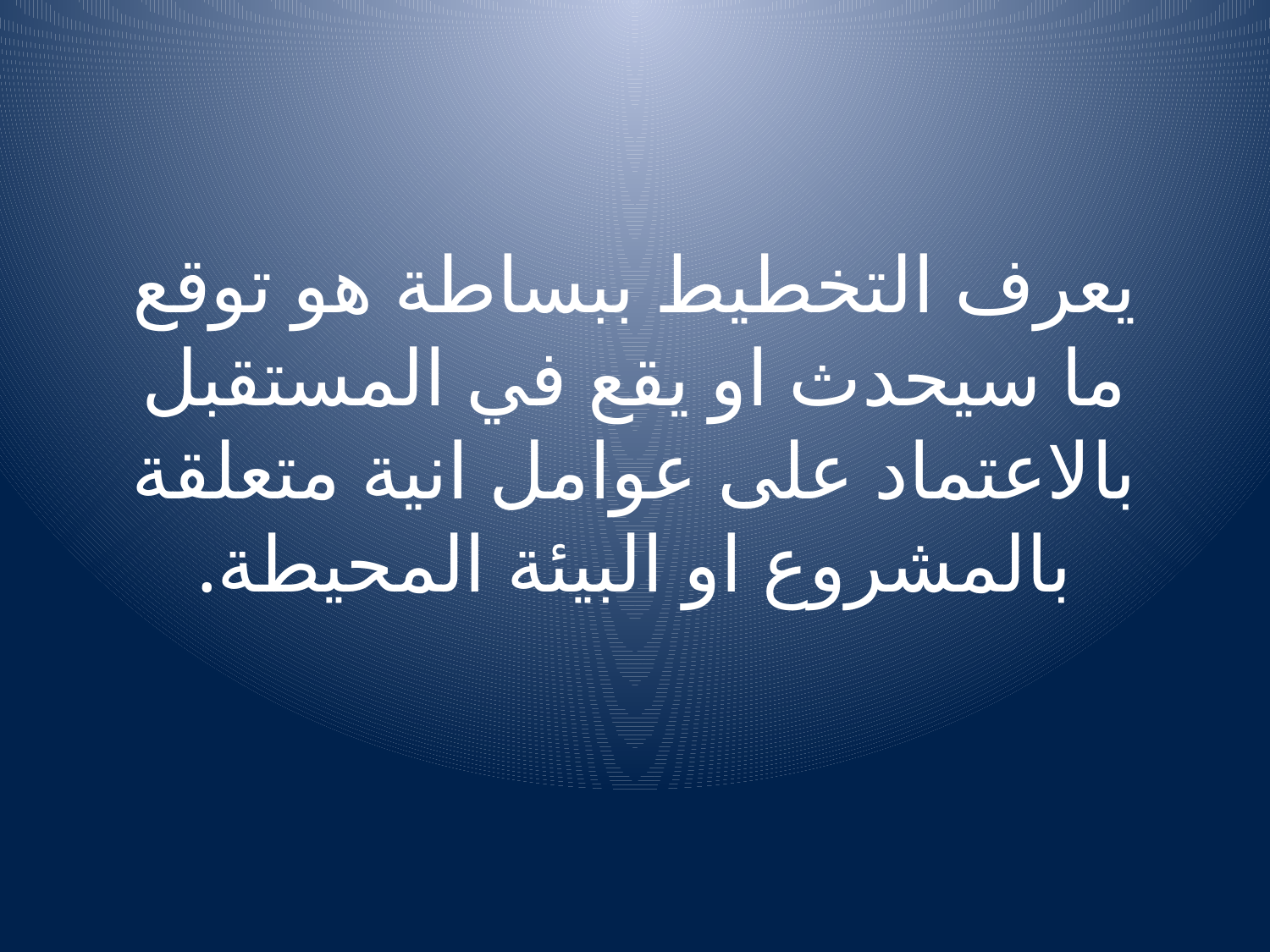

# يعرف التخطيط ببساطة هو توقع ما سيحدث او يقع في المستقبل بالاعتماد على عوامل انية متعلقة بالمشروع او البيئة المحيطة.